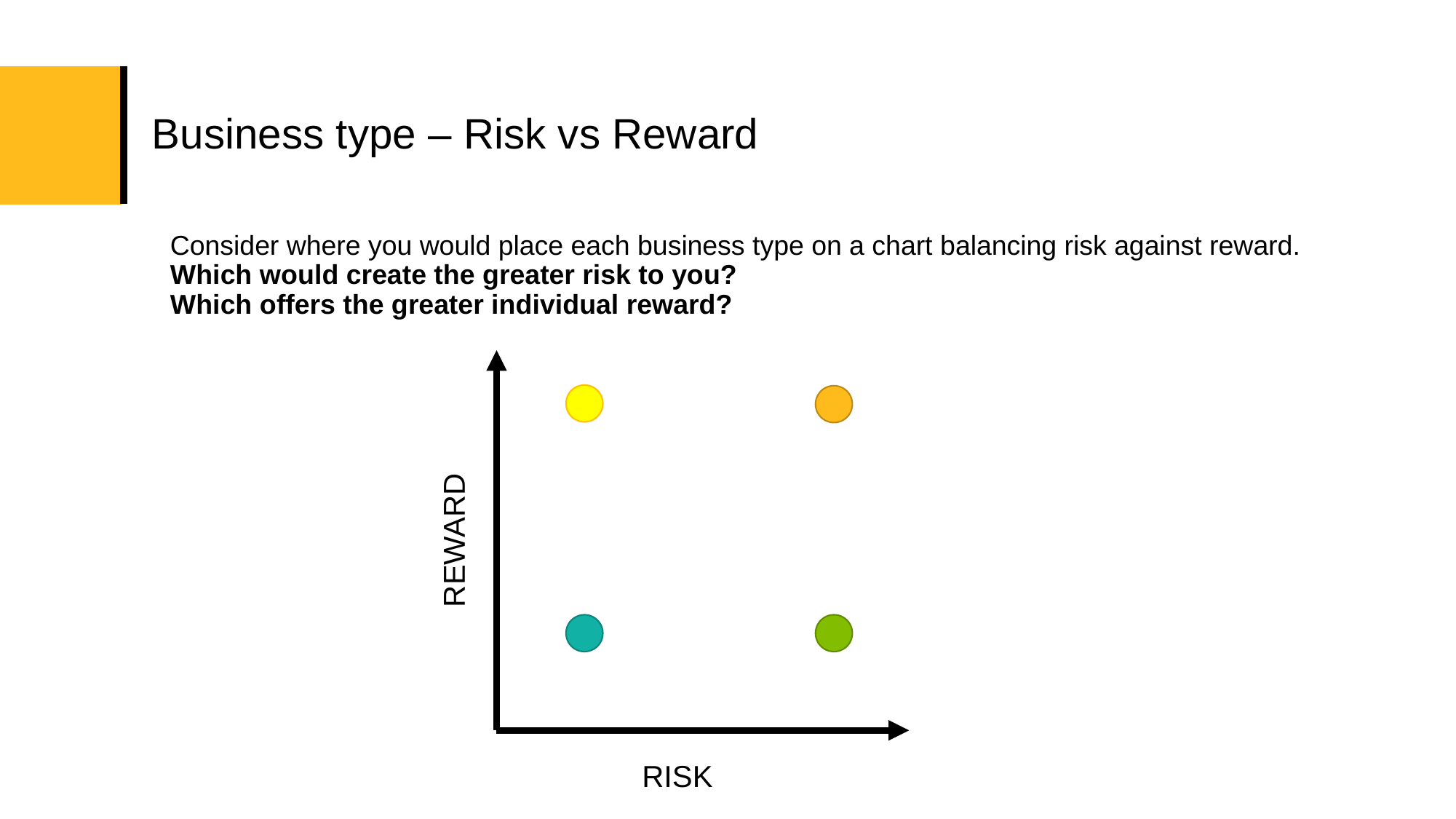

# Business type – Risk vs Reward
Consider where you would place each business type on a chart balancing risk against reward.
Which would create the greater risk to you?
Which offers the greater individual reward?

REWARD

RISK